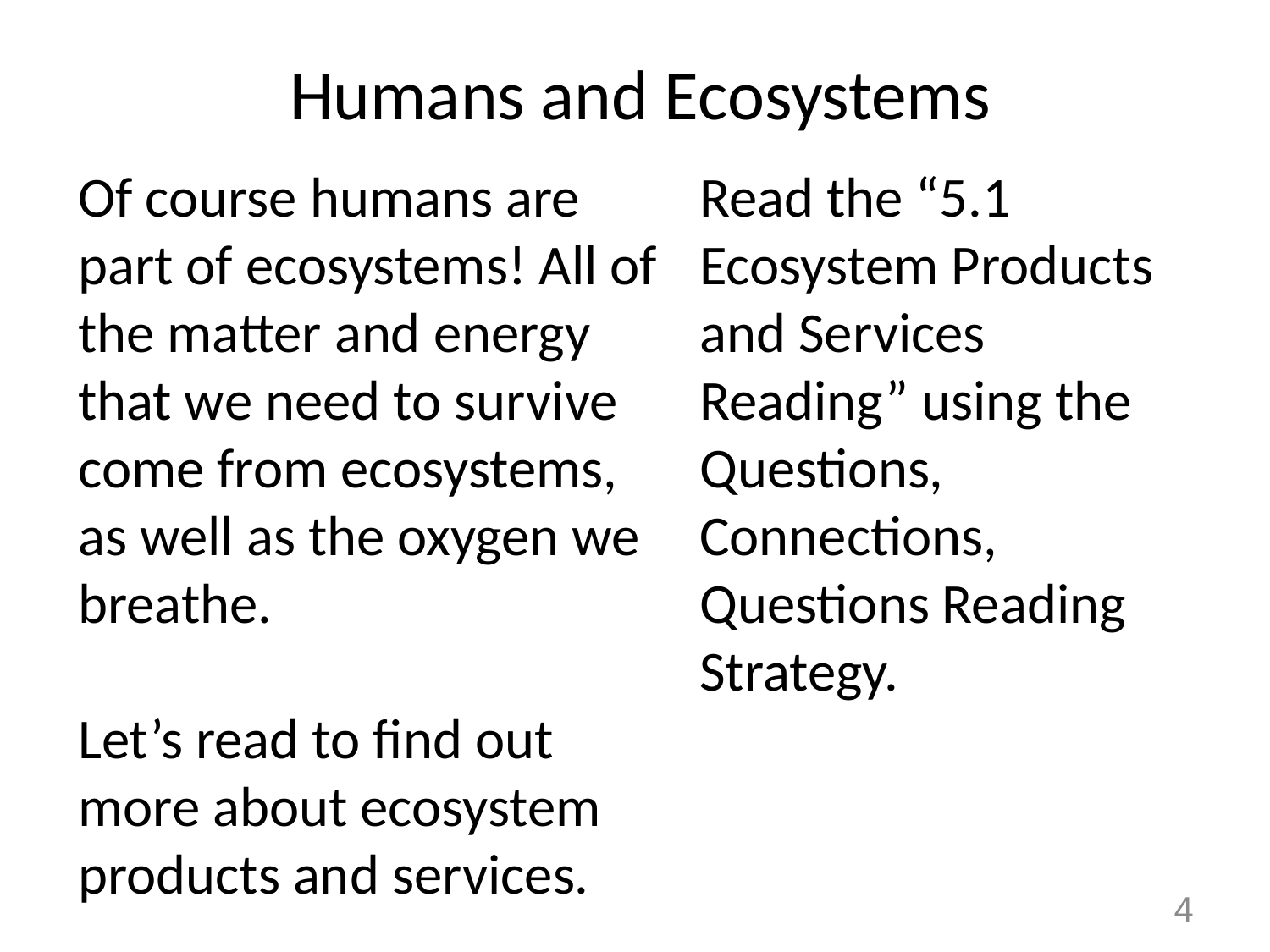

Humans and Ecosystems
Of course humans are part of ecosystems! All of the matter and energy that we need to survive come from ecosystems, as well as the oxygen we breathe.

Let’s read to find out more about ecosystem products and services.
Read the “5.1 Ecosystem Products and Services Reading” using the Questions, Connections, Questions Reading Strategy.
4